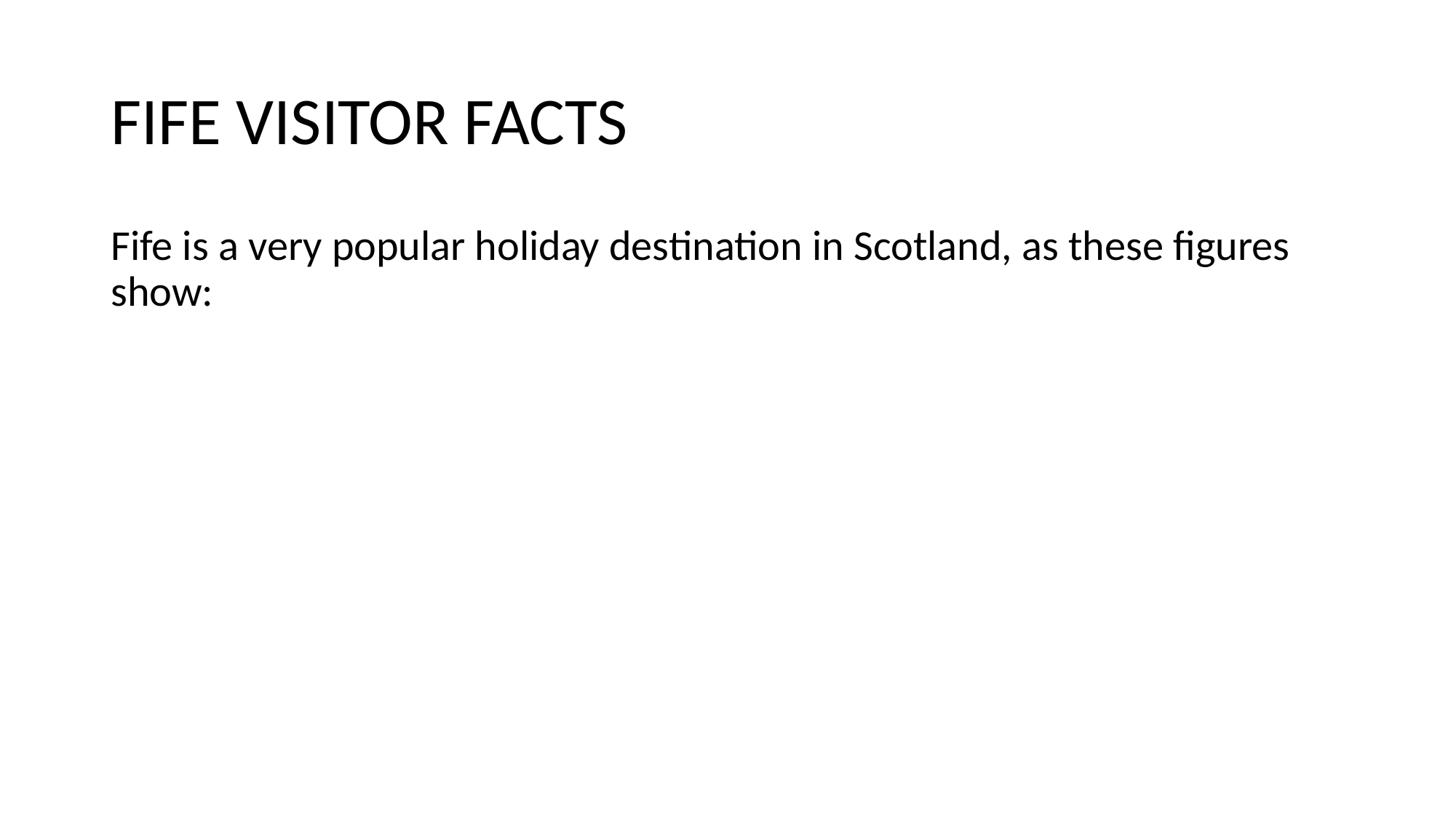

# FIFE VISITOR FACTS
Fife is a very popular holiday destination in Scotland, as these figures show: